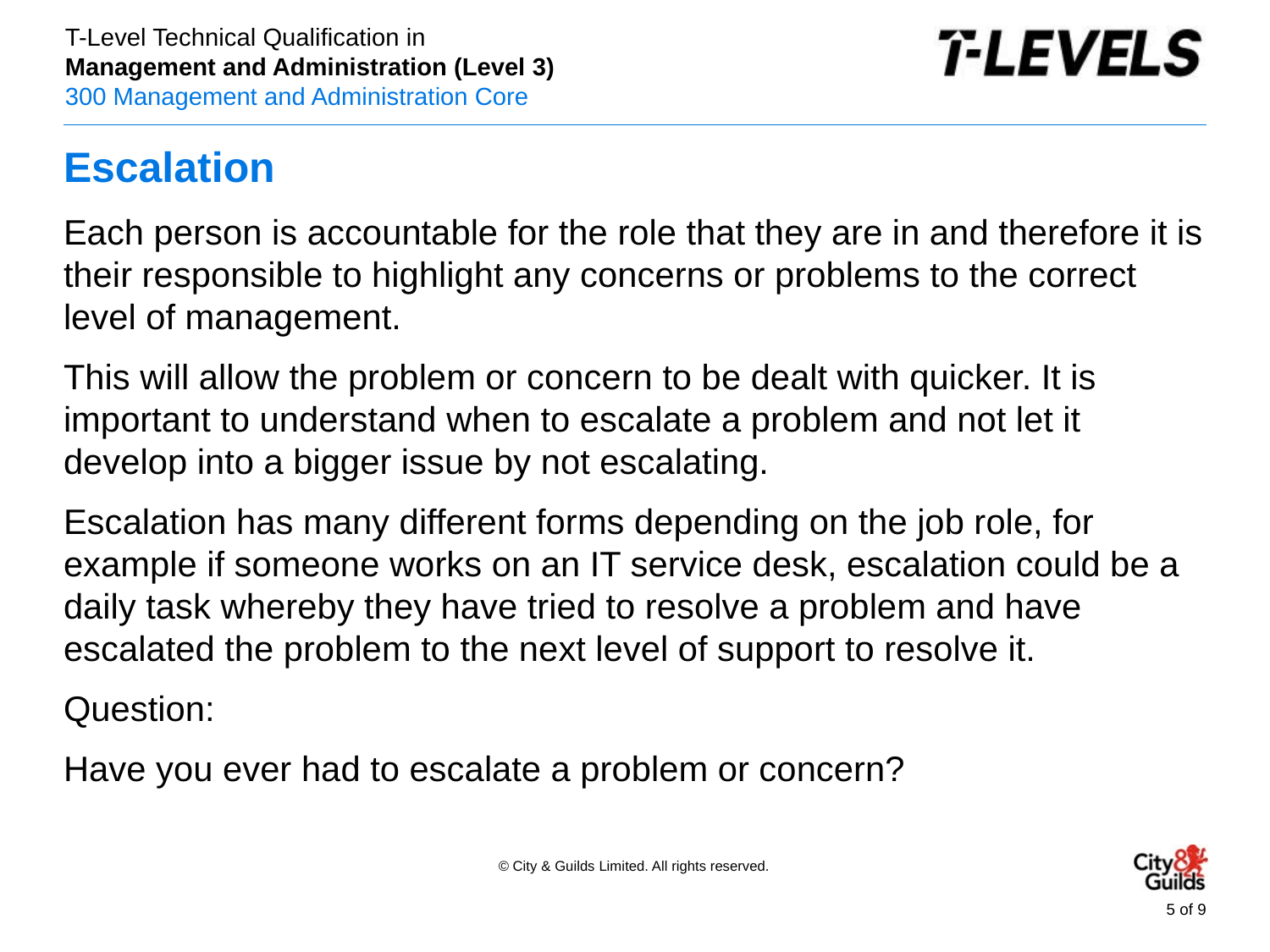

# Escalation
Each person is accountable for the role that they are in and therefore it is their responsible to highlight any concerns or problems to the correct level of management.
This will allow the problem or concern to be dealt with quicker. It is important to understand when to escalate a problem and not let it develop into a bigger issue by not escalating.
Escalation has many different forms depending on the job role, for example if someone works on an IT service desk, escalation could be a daily task whereby they have tried to resolve a problem and have escalated the problem to the next level of support to resolve it.
Question:
Have you ever had to escalate a problem or concern?